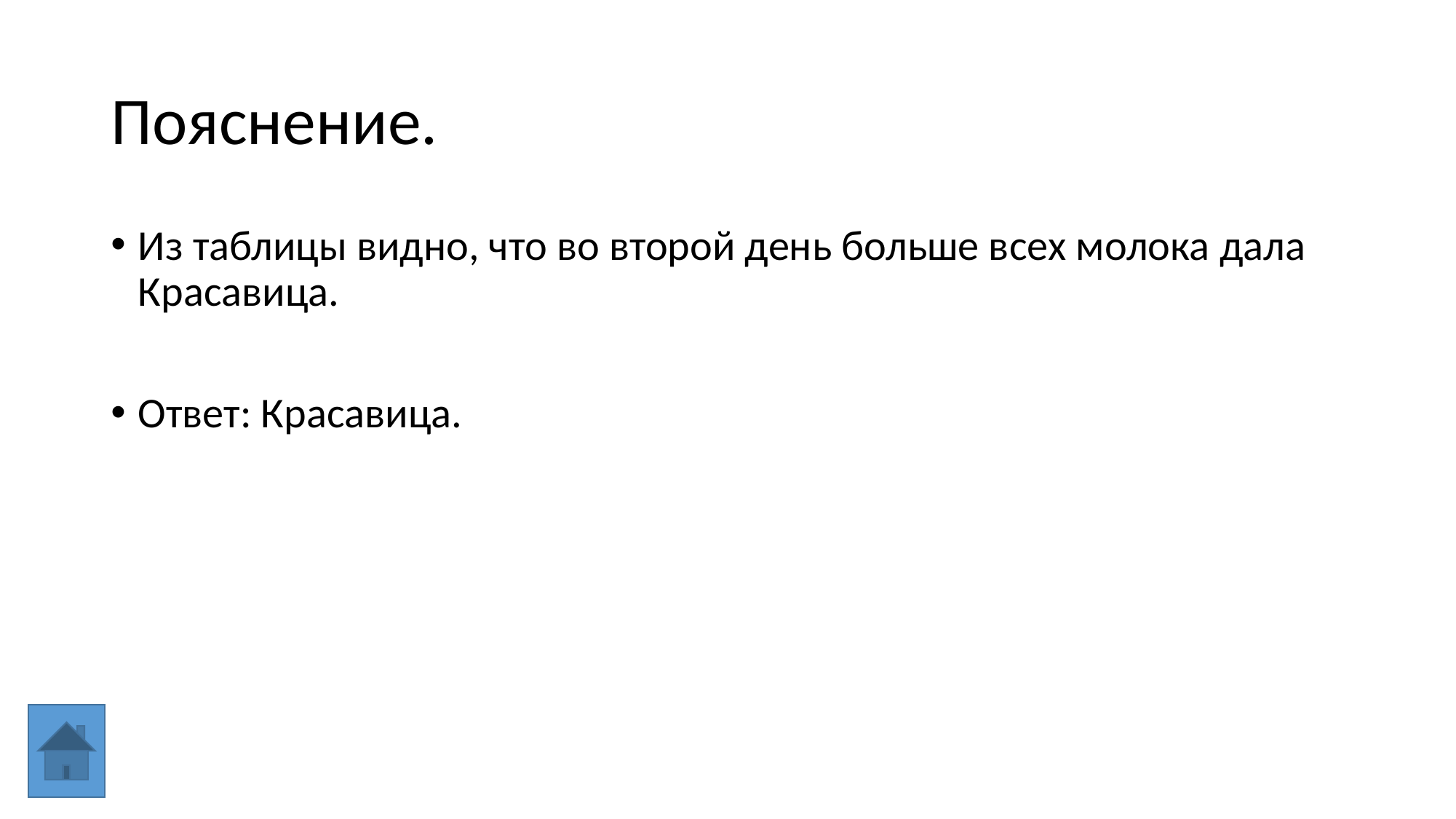

# Пояснение.
Из таблицы видно, что во второй день больше всех молока дала Красавица.

Ответ: Красавица.